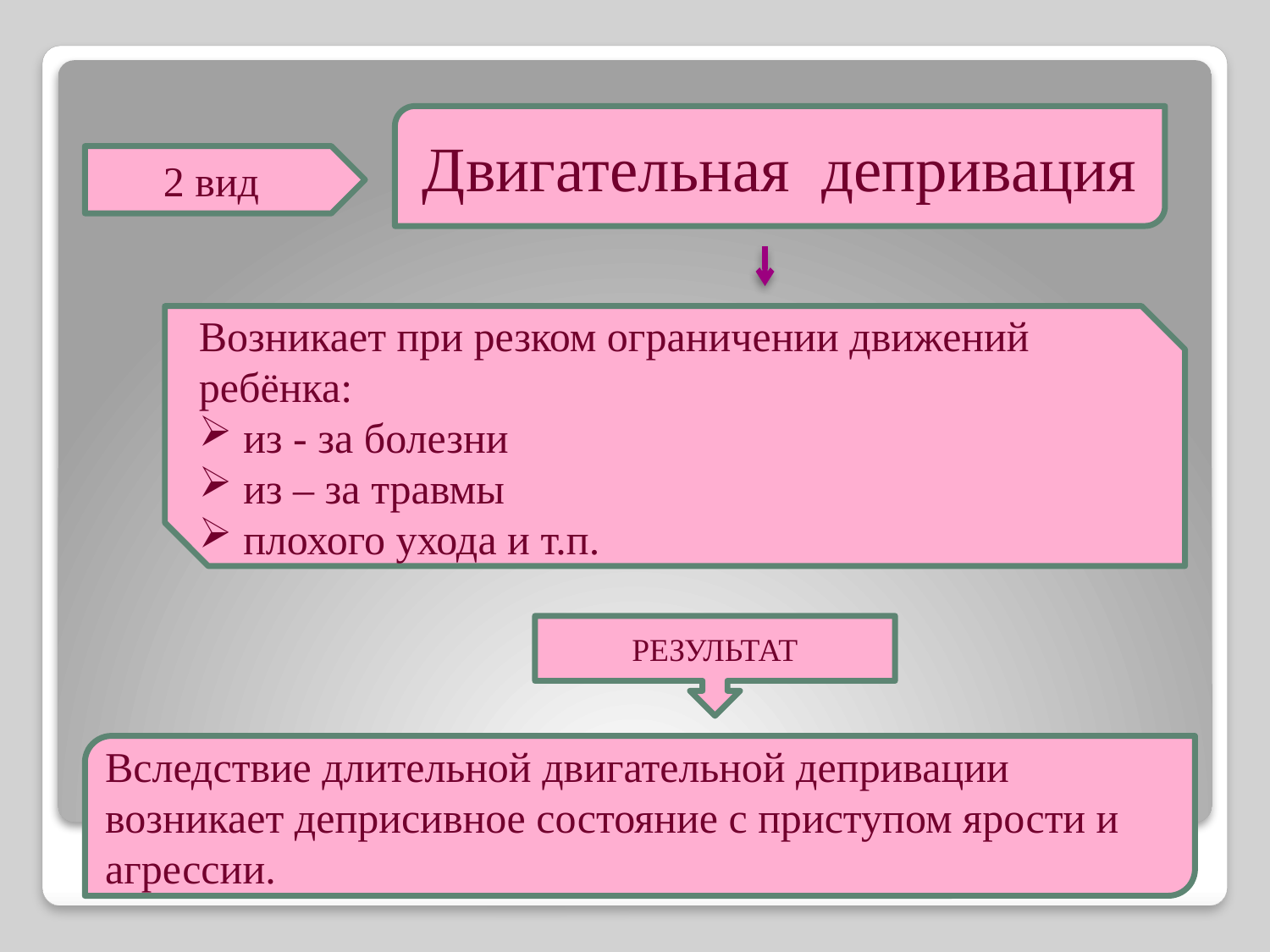

Двигательная  депривация
2 вид

Возникает при резком ограничении движений ребёнка:
 из - за болезни
 из – за травмы
 плохого ухода и т.п.

РЕЗУЛЬТАТ
Вследствие длительной двигательной депривации  возникает деприсивное состояние с приступом ярости и агрессии.